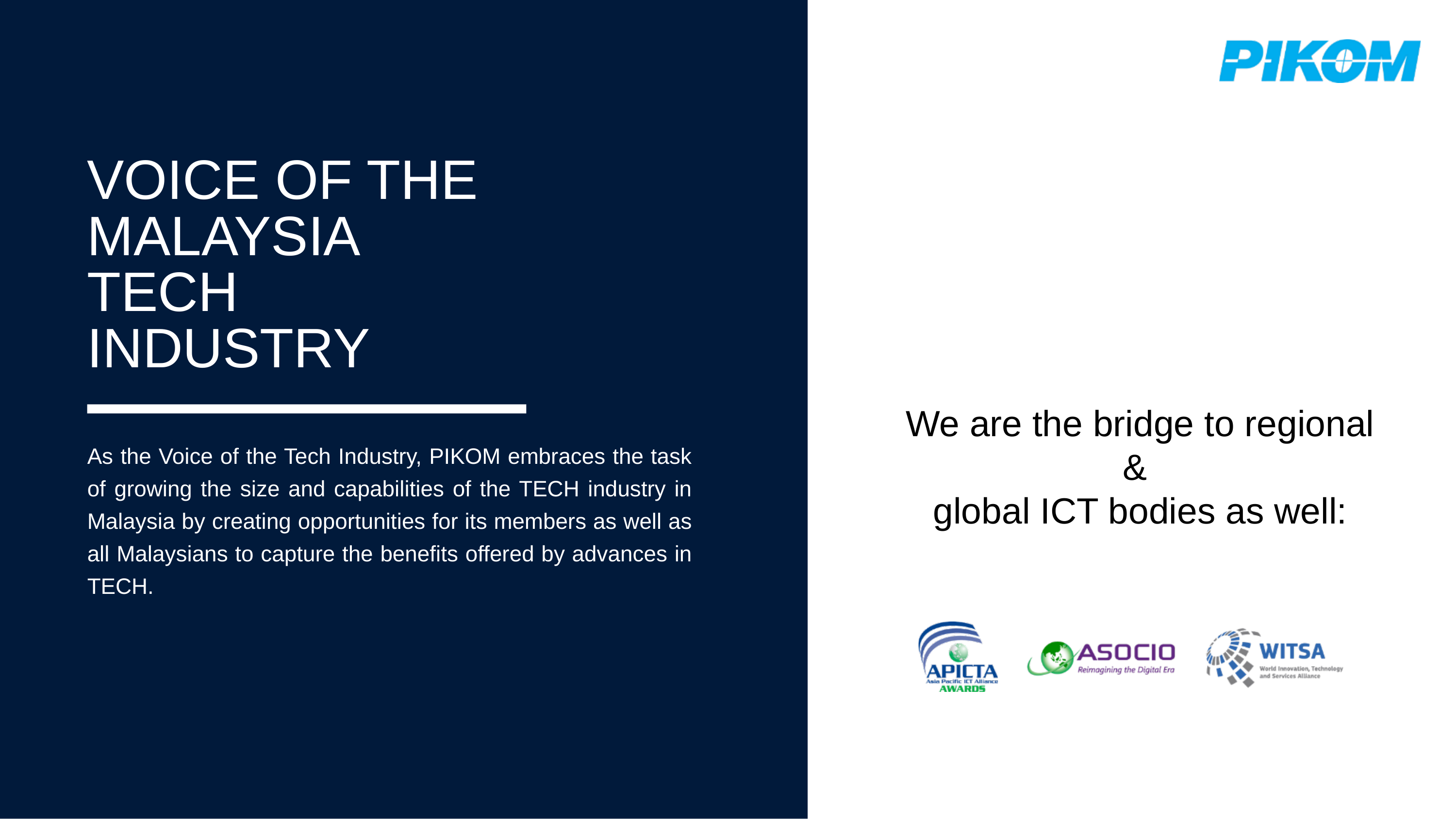

VOICE OF THE MALAYSIA
TECH
INDUSTRY

We are the bridge to regional &
global ICT bodies as well:

As the Voice of the Tech Industry, PIKOM embraces the task of growing the size and capabilities of the TECH industry in Malaysia by creating opportunities for its members as well as all Malaysians to capture the benefits offered by advances in TECH.